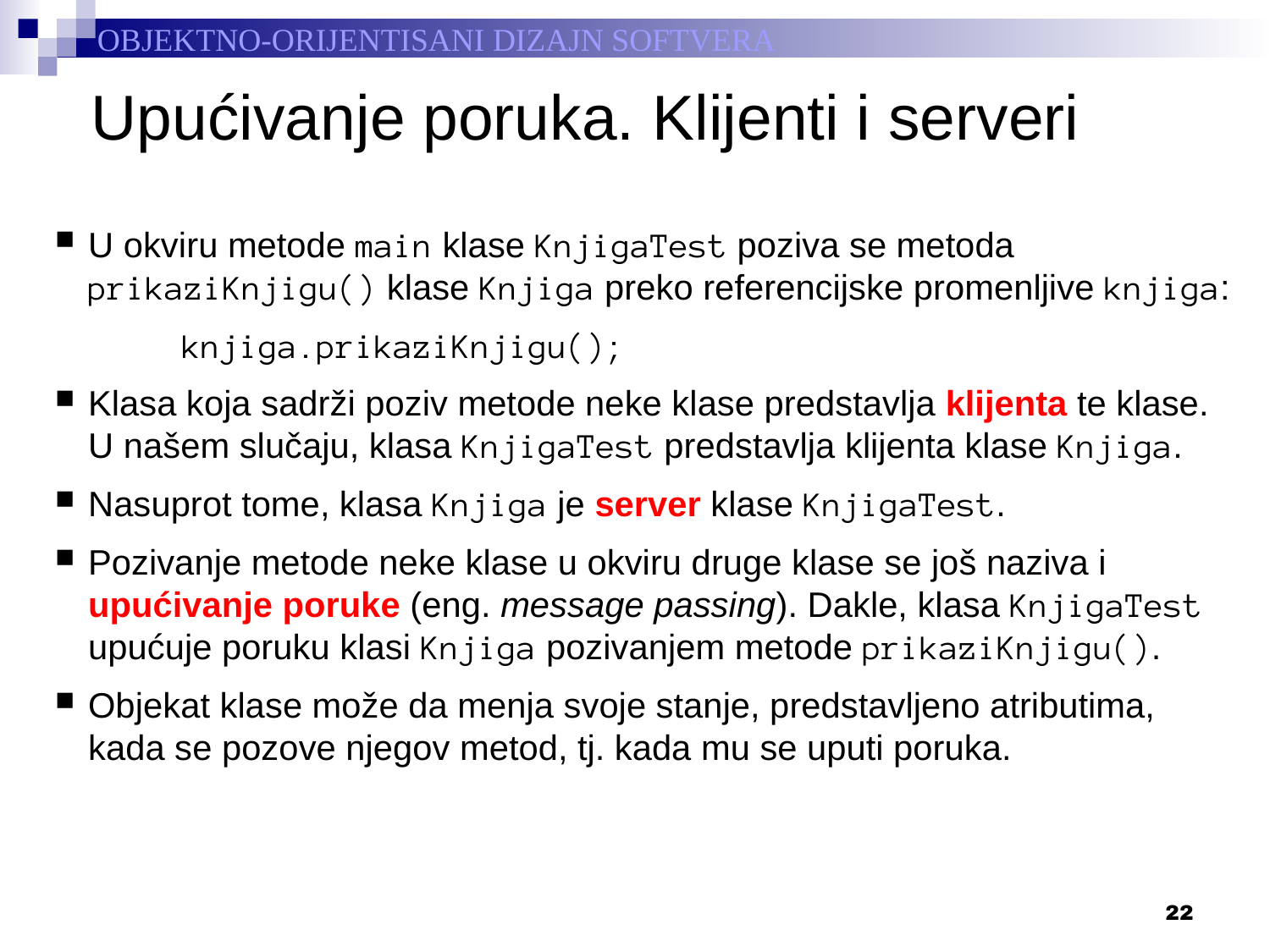

# Upućivanje poruka. Klijenti i serveri
U okviru metode main klase KnjigaTest poziva se metoda prikaziKnjigu() klase Knjiga preko referencijske promenljive knjiga:
	knjiga.prikaziKnjigu();
Klasa koja sadrži poziv metode neke klase predstavlja klijenta te klase. U našem slučaju, klasa KnjigaTest predstavlja klijenta klase Knjiga.
Nasuprot tome, klasa Knjiga je server klase KnjigaTest.
Pozivanje metode neke klase u okviru druge klase se još naziva i upućivanje poruke (eng. message passing). Dakle, klasa KnjigaTest upućuje poruku klasi Knjiga pozivanjem metode prikaziKnjigu().
Objekat klase može da menja svoje stanje, predstavljeno atributima, kada se pozove njegov metod, tj. kada mu se uputi poruka.
22